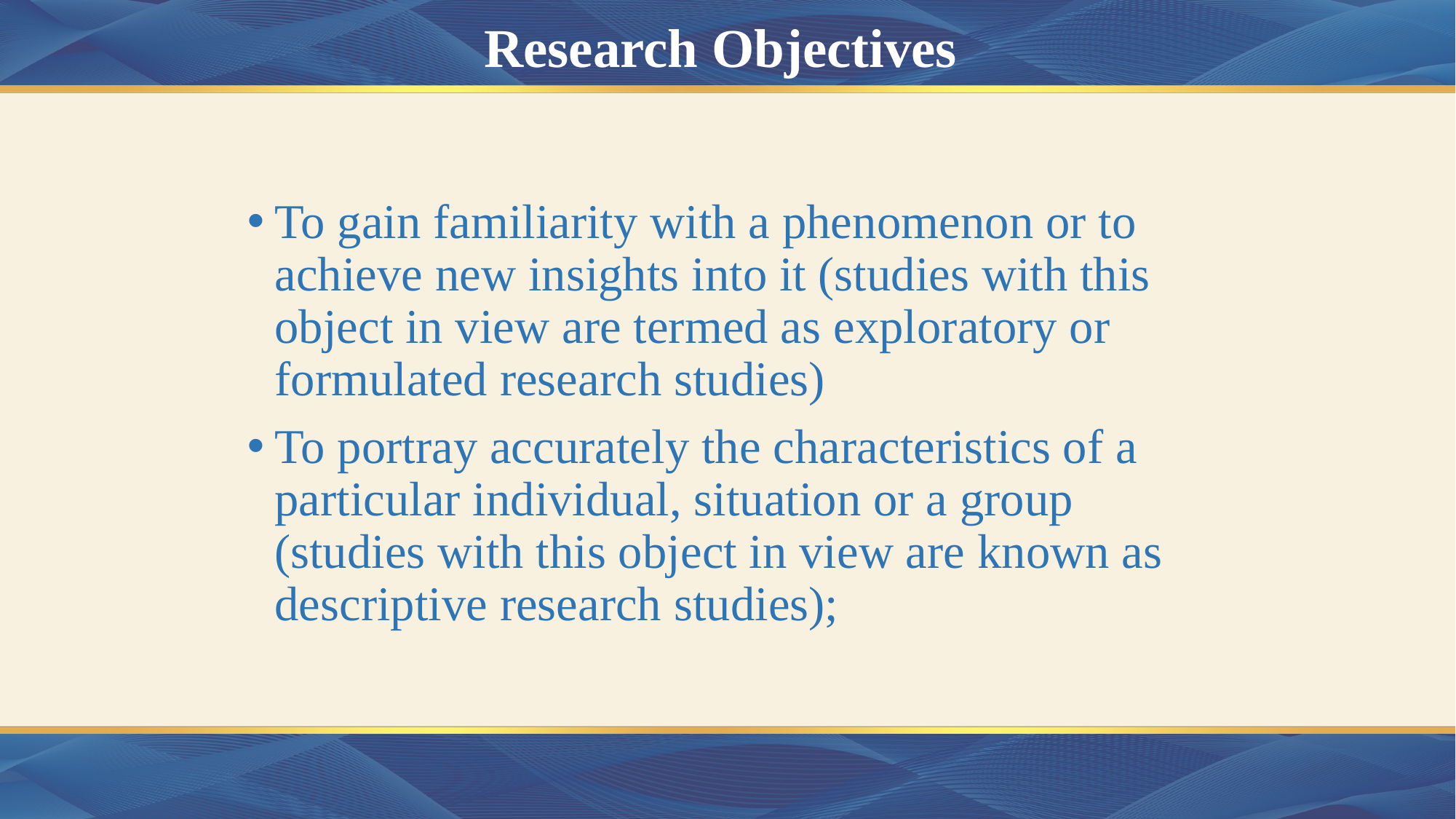

# Research Objectives
To gain familiarity with a phenomenon or to achieve new insights into it (studies with this object in view are termed as exploratory or formulated research studies)
To portray accurately the characteristics of a particular individual, situation or a group (studies with this object in view are known as descriptive research studies);